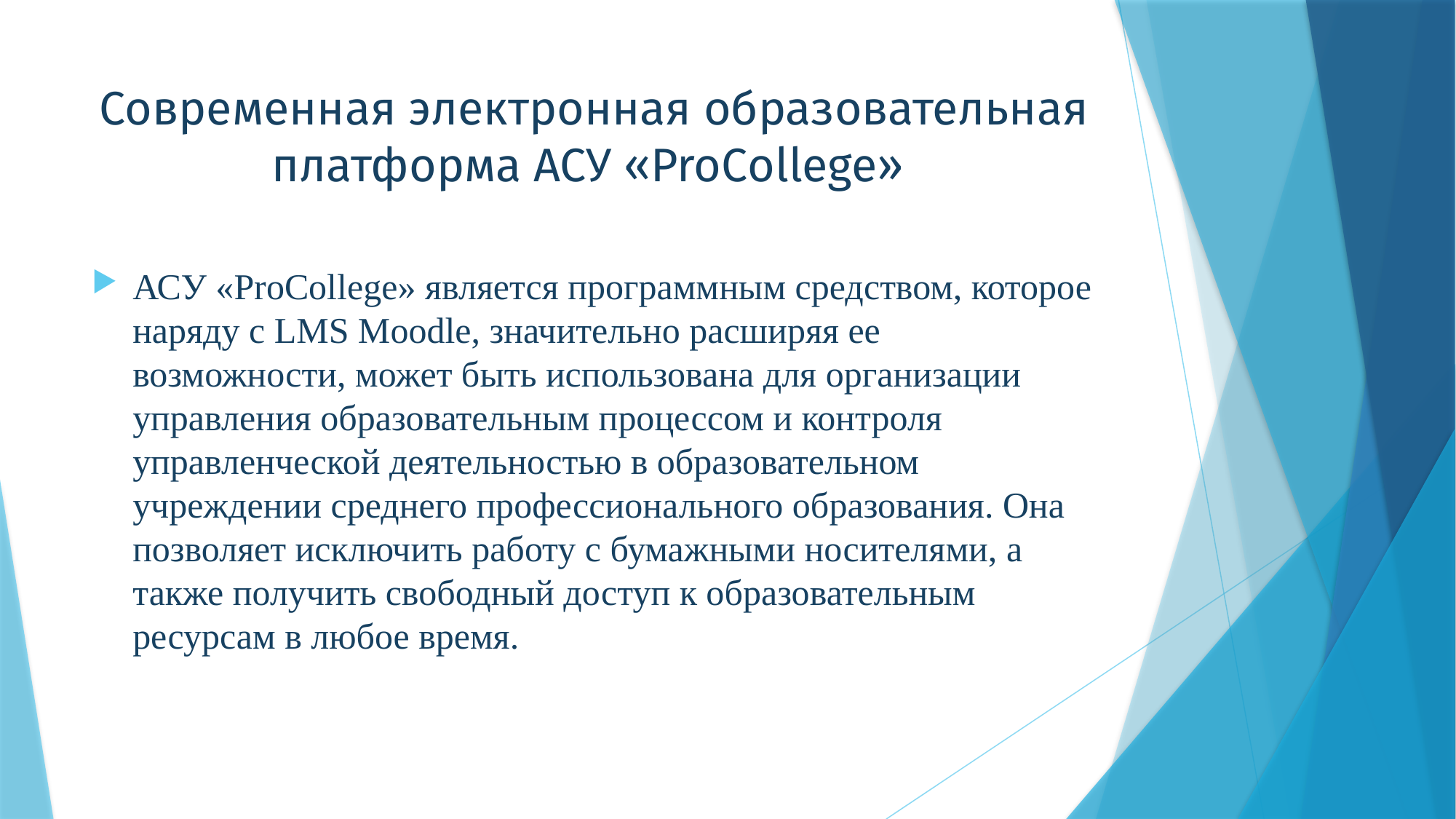

# Современная электронная образовательная платформа АСУ «ProСollege»
АСУ «ProCollege» является программным средством, которое наряду с LMS Moodle, значительно расширяя ее возможности, может быть использована для организации управления образовательным процессом и контроля управленческой деятельностью в образовательном учреждении среднего профессионального образования. Она позволяет исключить работу с бумажными носителями, а также получить свободный доступ к образовательным ресурсам в любое время.